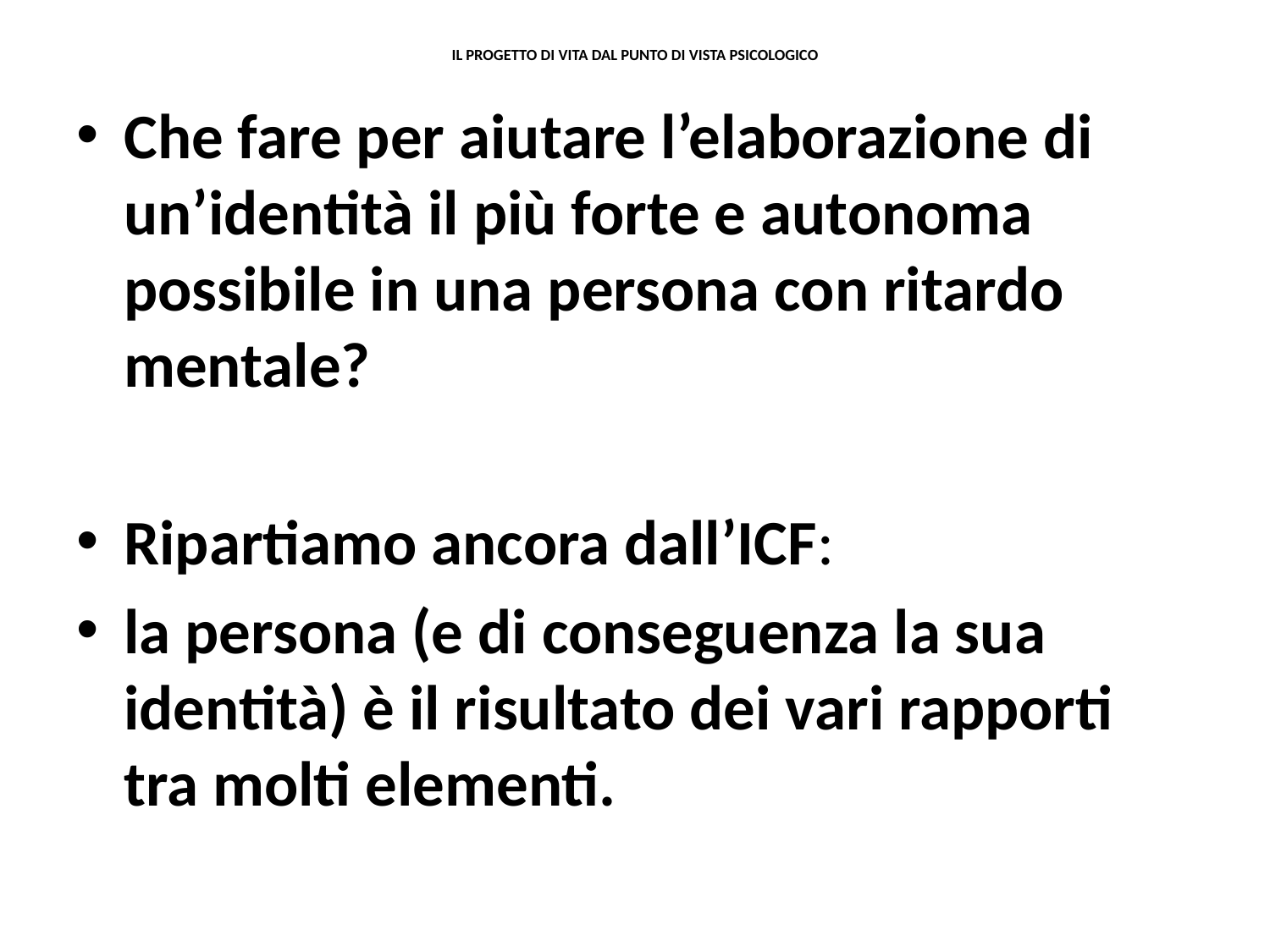

# IL PROGETTO DI VITA DAL PUNTO DI VISTA PSICOLOGICO
Che fare per aiutare l’elaborazione di un’identità il più forte e autonoma possibile in una persona con ritardo mentale?

Ripartiamo ancora dall’ICF:
la persona (e di conseguenza la sua identità) è il risultato dei vari rapporti tra molti elementi.